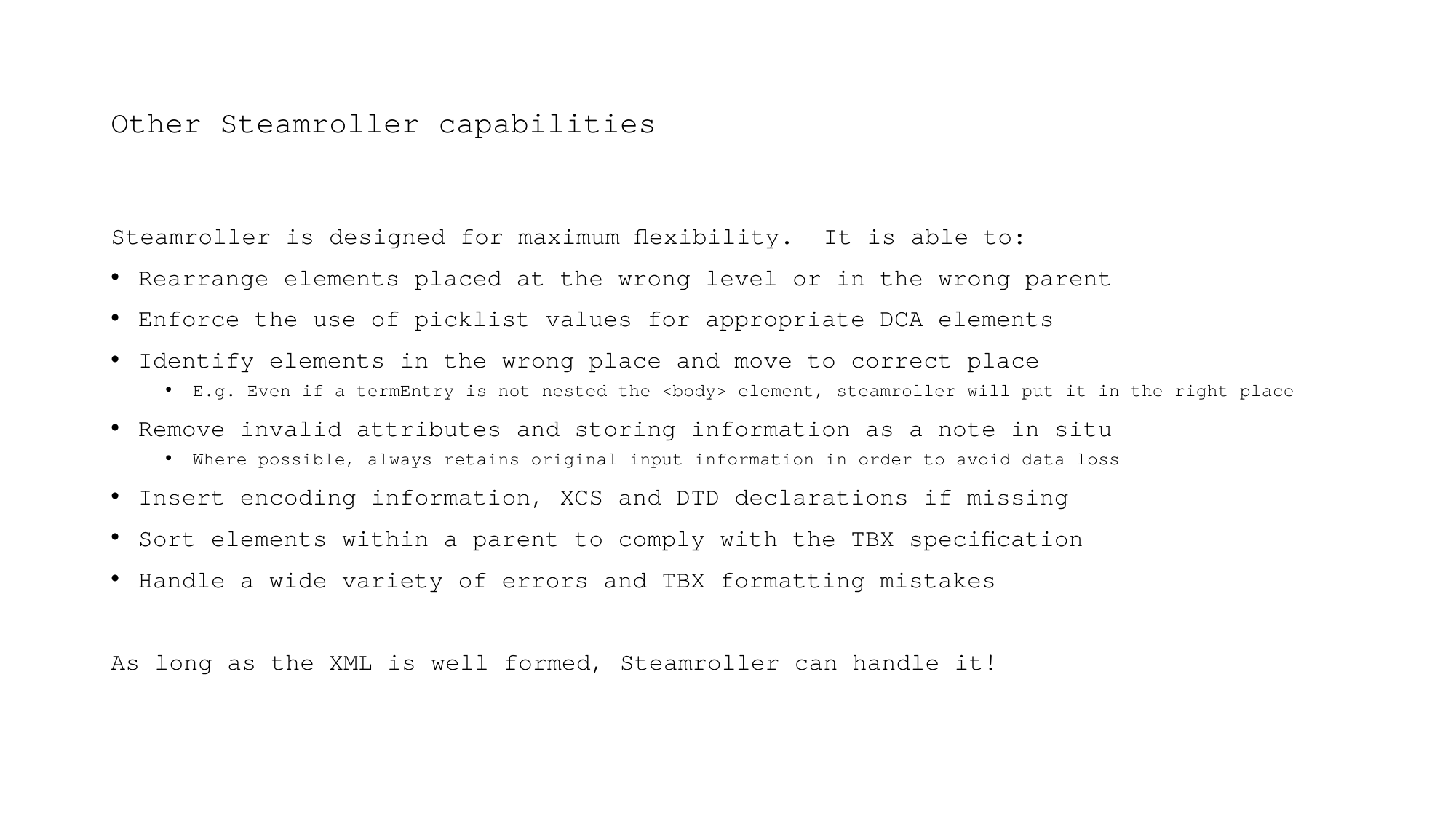

# Other Steamroller capabilities
Steamroller is designed for maximum flexibility.  It is able to:
Rearrange elements placed at the wrong level or in the wrong parent
Enforce the use of picklist values for appropriate DCA elements
Identify elements in the wrong place and move to correct place
E.g. Even if a termEntry is not nested the <body> element, steamroller will put it in the right place
Remove invalid attributes and storing information as a note in situ
Where possible, always retains original input information in order to avoid data loss
Insert encoding information, XCS and DTD declarations if missing
Sort elements within a parent to comply with the TBX specification
Handle a wide variety of errors and TBX formatting mistakes

As long as the XML is well formed, Steamroller can handle it!